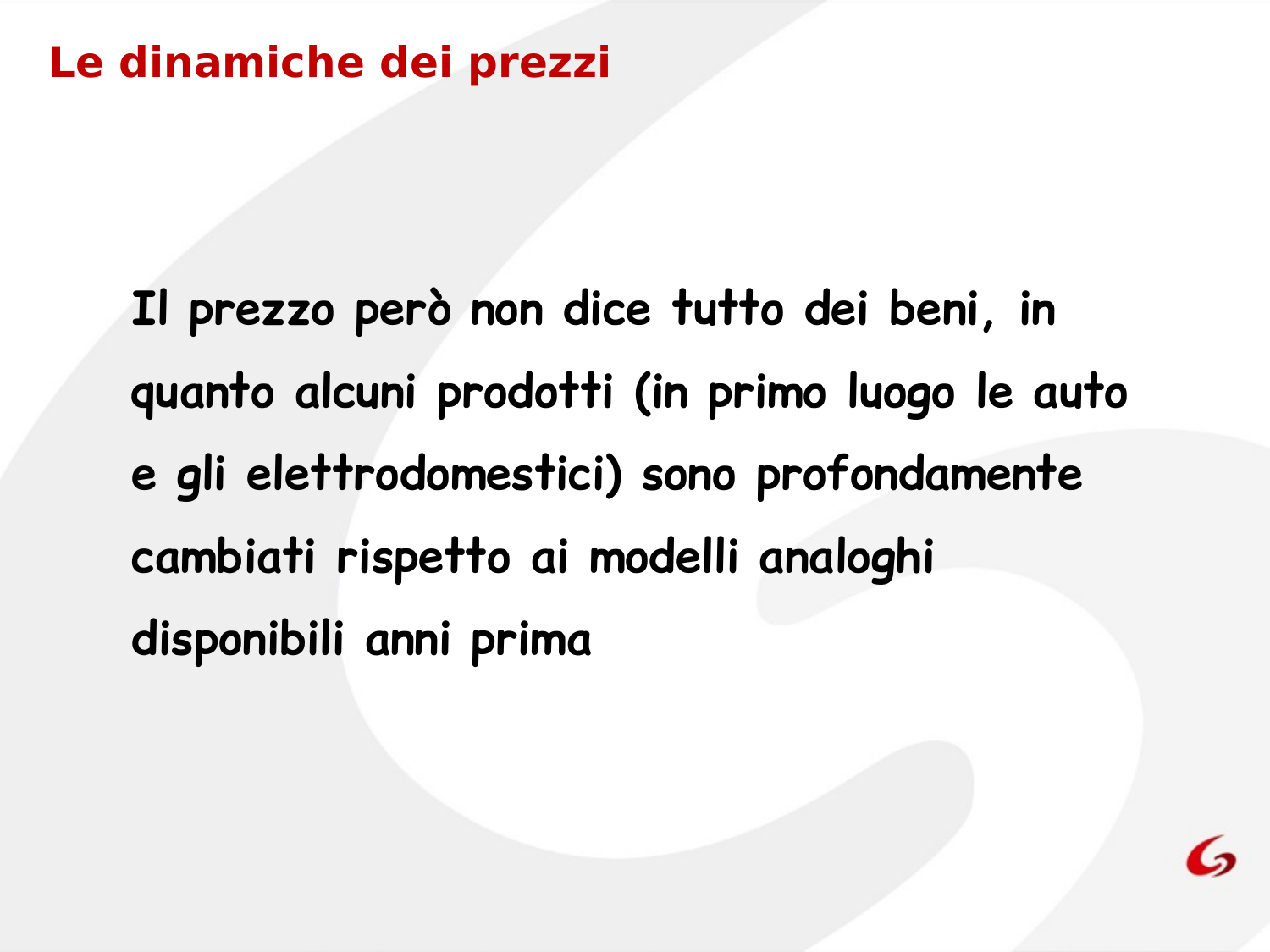

# Le dinamiche dei prezzi
Il prezzo però non dice tutto dei beni, in quanto alcuni prodotti (in primo luogo le auto e gli elettrodomestici) sono profondamente cambiati rispetto ai modelli analoghi disponibili anni prima